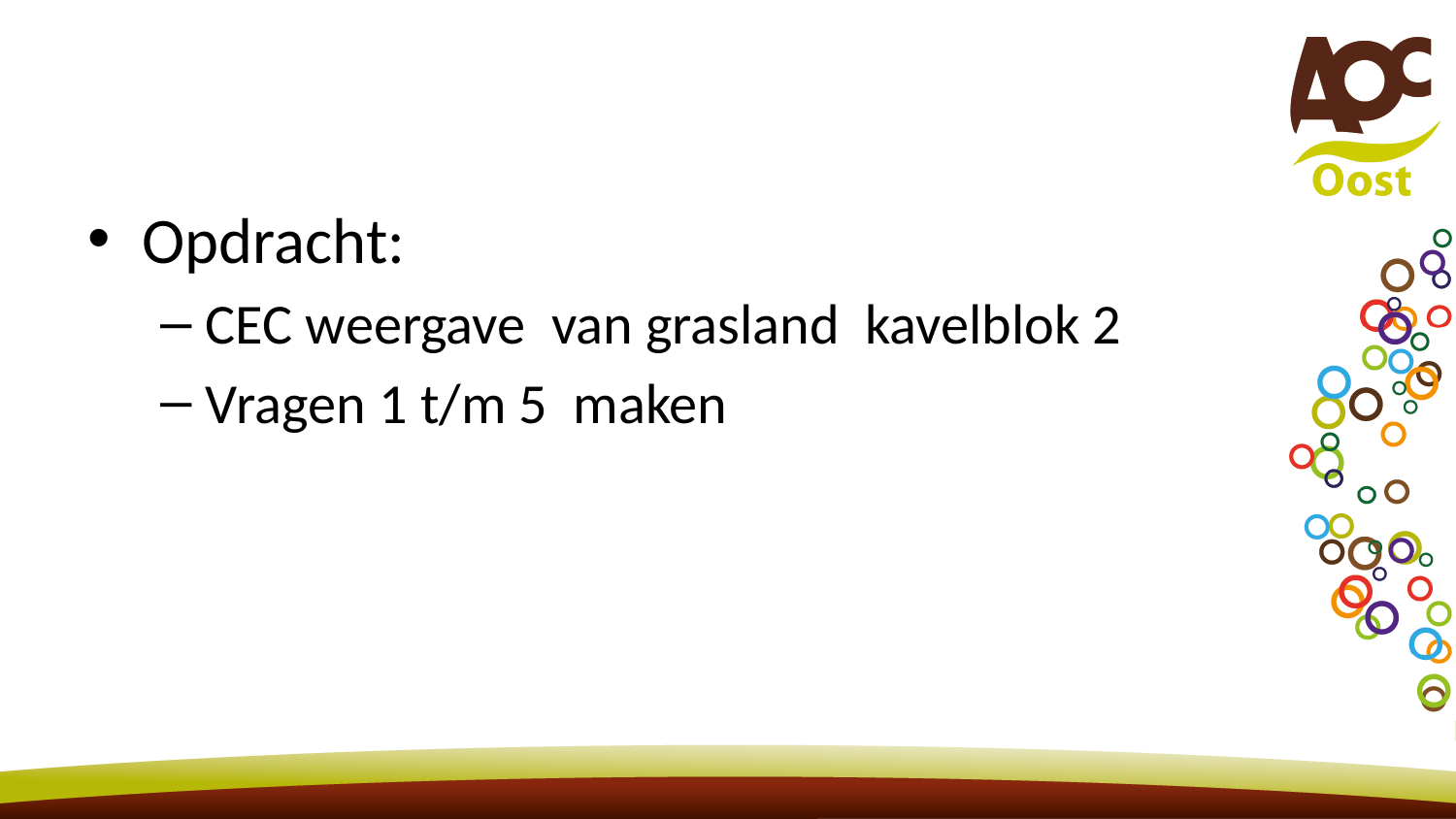

#
Opdracht:
CEC weergave  van grasland  kavelblok 2
Vragen 1 t/m 5  maken